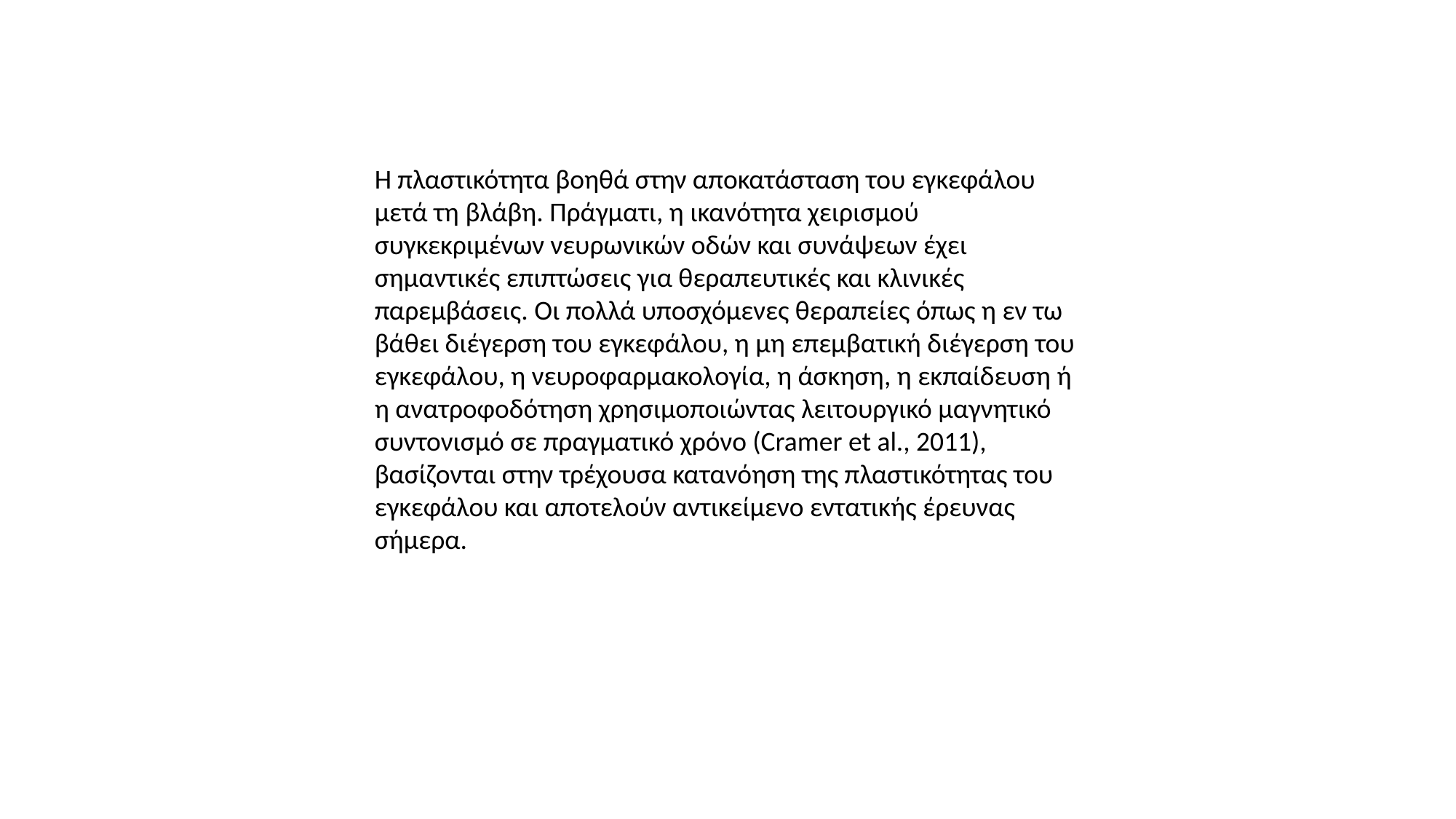

Η πλαστικότητα βοηθά στην αποκατάσταση του εγκεφάλου μετά τη βλάβη. Πράγματι, η ικανότητα χειρισμού συγκεκριμένων νευρωνικών οδών και συνάψεων έχει σημαντικές επιπτώσεις για θεραπευτικές και κλινικές παρεμβάσεις. Οι πολλά υποσχόμενες θεραπείες όπως η εν τω βάθει διέγερση του εγκεφάλου, η μη επεμβατική διέγερση του εγκεφάλου, η νευροφαρμακολογία, η άσκηση, η εκπαίδευση ή η ανατροφοδότηση χρησιμοποιώντας λειτουργικό μαγνητικό συντονισμό σε πραγματικό χρόνο (Cramer et al., 2011), βασίζονται στην τρέχουσα κατανόηση της πλαστικότητας του εγκεφάλου και αποτελούν αντικείμενο εντατικής έρευνας σήμερα.